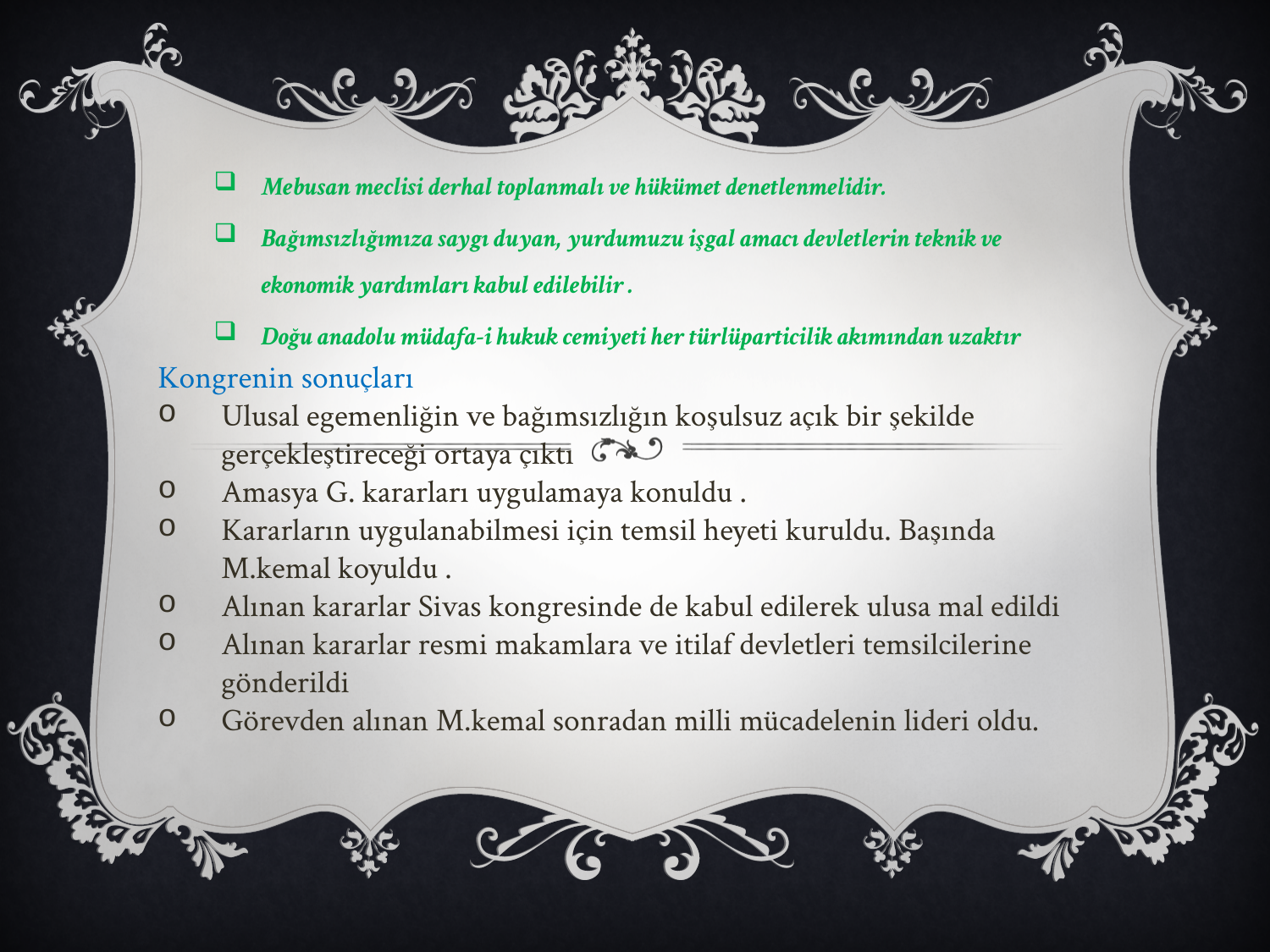

Mebusan meclisi derhal toplanmalı ve hükümet denetlenmelidir.
Bağımsızlığımıza saygı duyan, yurdumuzu işgal amacı devletlerin teknik ve ekonomik yardımları kabul edilebilir .
Doğu anadolu müdafa-i hukuk cemiyeti her türlüparticilik akımından uzaktır
Kongrenin sonuçları
Ulusal egemenliğin ve bağımsızlığın koşulsuz açık bir şekilde gerçekleştireceği ortaya çıktı
Amasya G. kararları uygulamaya konuldu .
Kararların uygulanabilmesi için temsil heyeti kuruldu. Başında M.kemal koyuldu .
Alınan kararlar Sivas kongresinde de kabul edilerek ulusa mal edildi
Alınan kararlar resmi makamlara ve itilaf devletleri temsilcilerine gönderildi
Görevden alınan M.kemal sonradan milli mücadelenin lideri oldu.